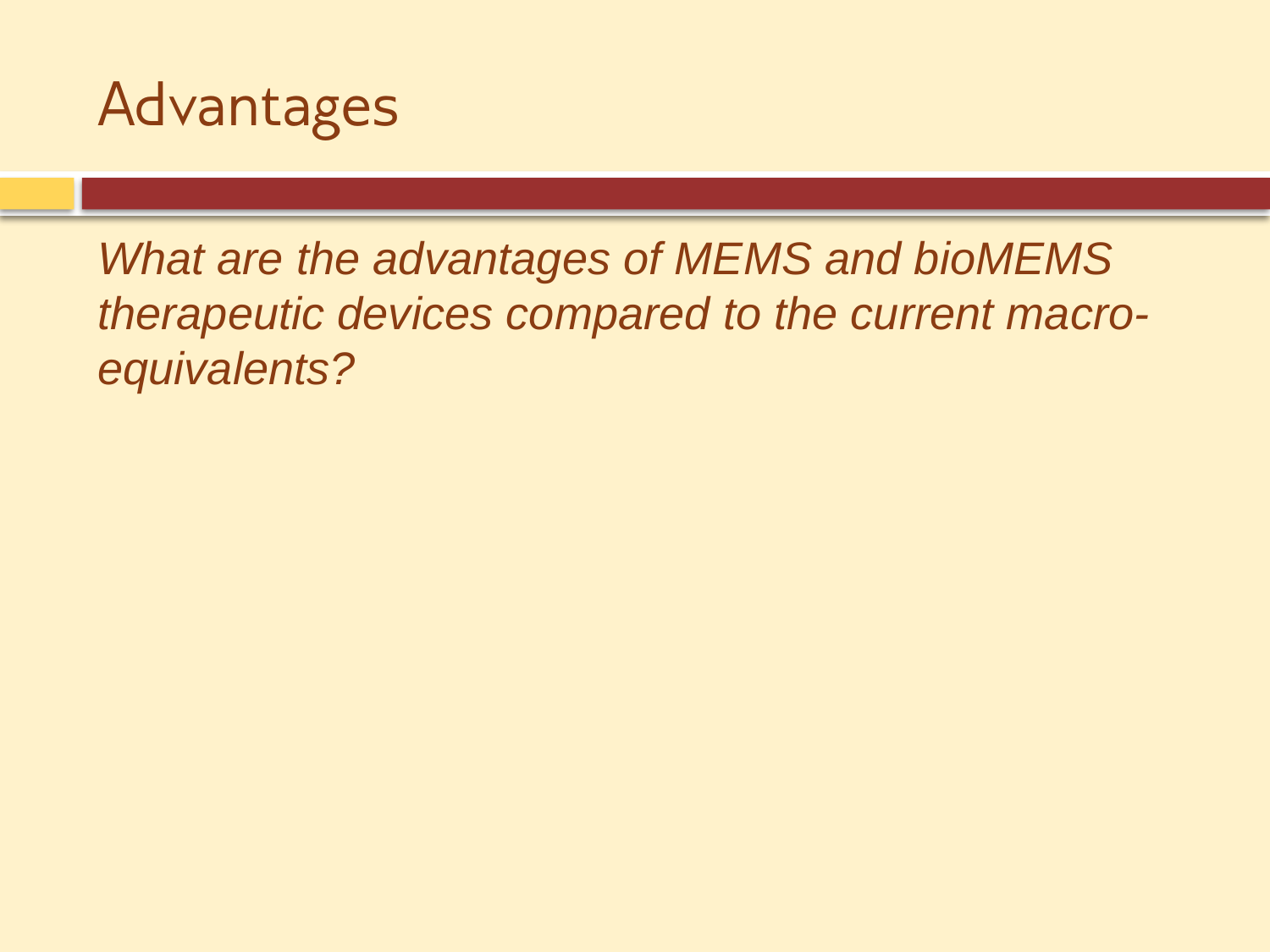

# Advantages
What are the advantages of MEMS and bioMEMS therapeutic devices compared to the current macro-equivalents?